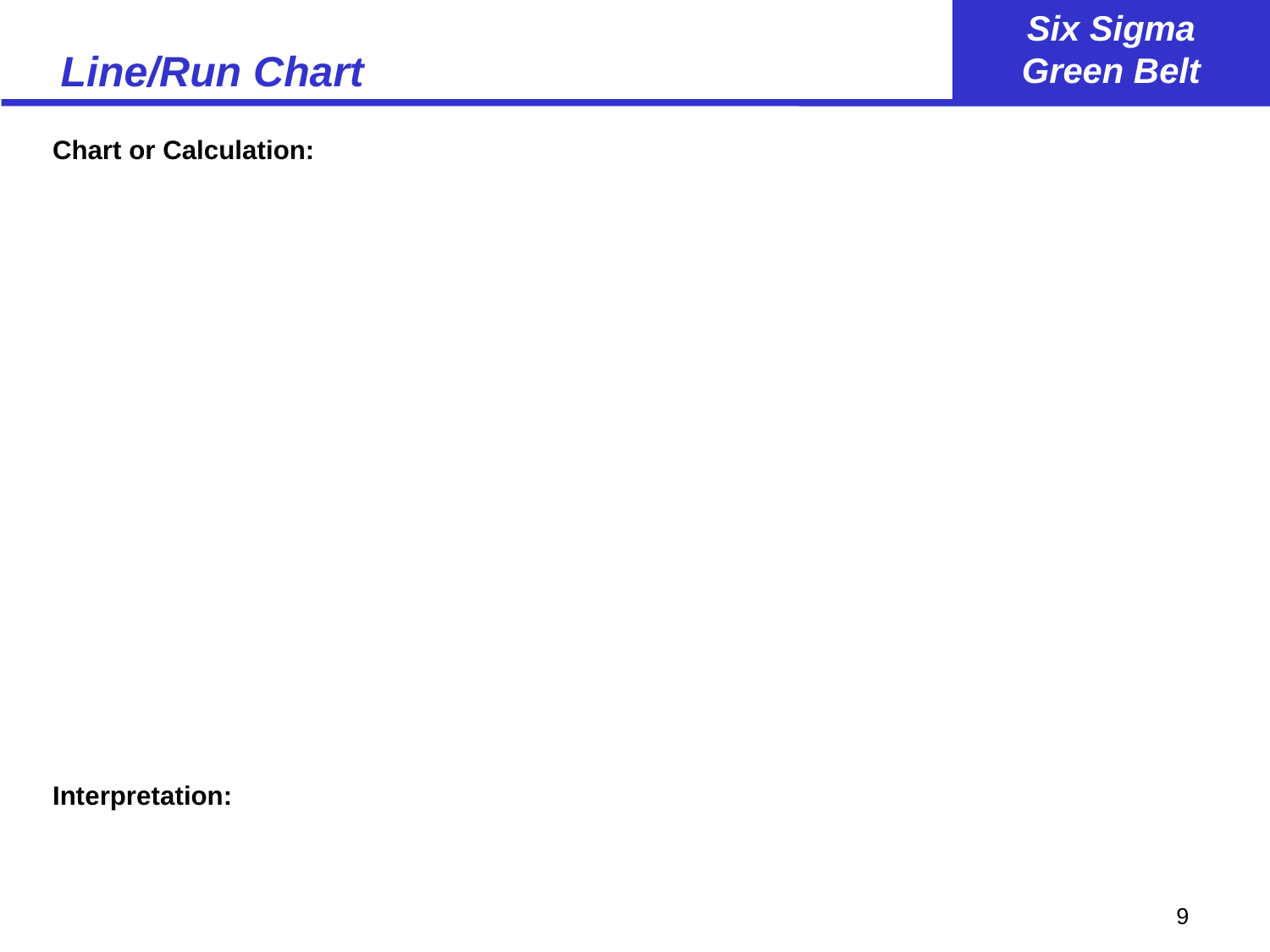

# Line/Run Chart
Chart or Calculation:
Interpretation: